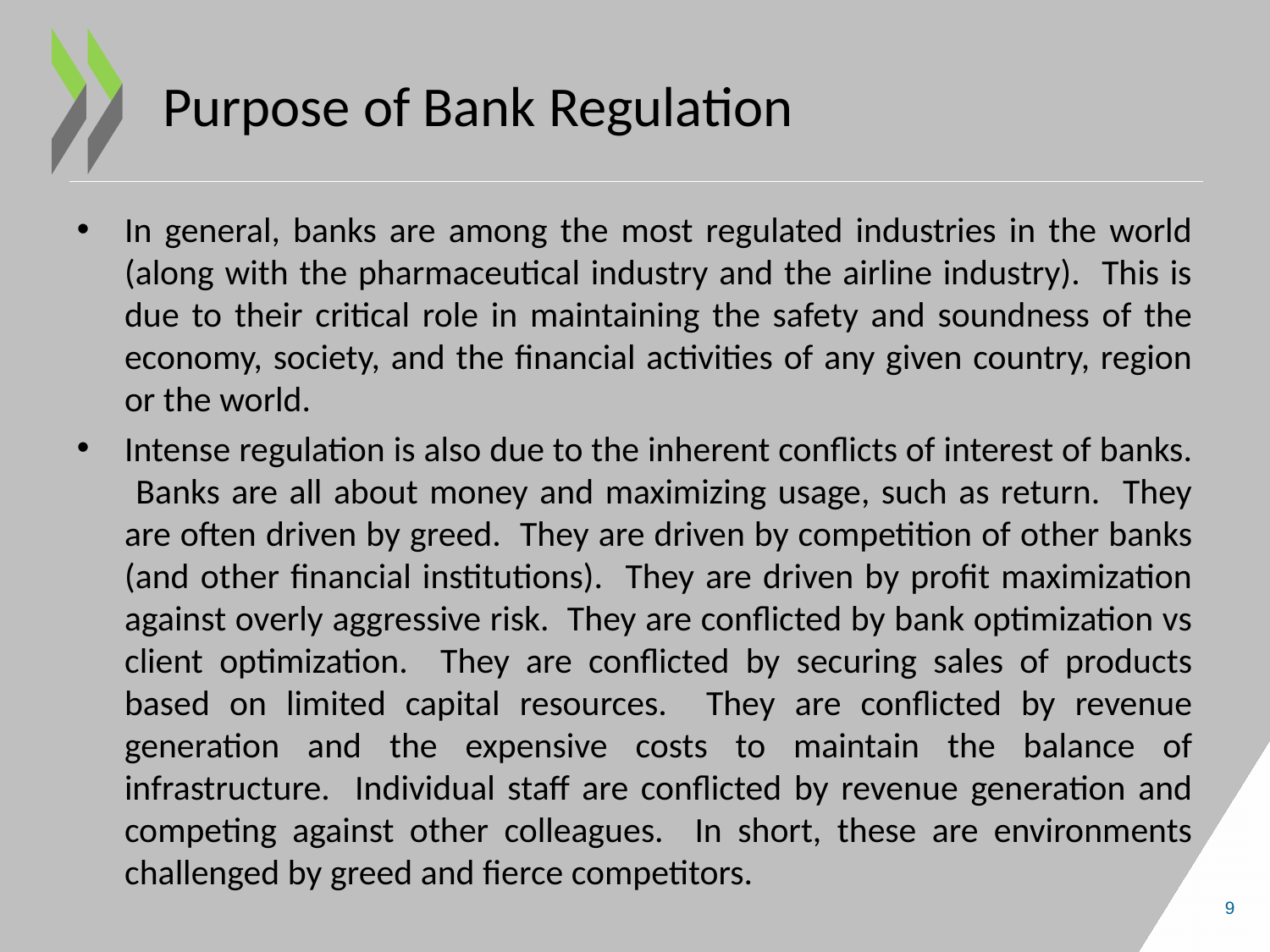

# Purpose of Bank Regulation
In general, banks are among the most regulated industries in the world (along with the pharmaceutical industry and the airline industry).  This is due to their critical role in maintaining the safety and soundness of the economy, society, and the financial activities of any given country, region or the world.
Intense regulation is also due to the inherent conflicts of interest of banks.  Banks are all about money and maximizing usage, such as return.  They are often driven by greed.  They are driven by competition of other banks (and other financial institutions).  They are driven by profit maximization against overly aggressive risk.  They are conflicted by bank optimization vs client optimization.  They are conflicted by securing sales of products based on limited capital resources.  They are conflicted by revenue generation and the expensive costs to maintain the balance of infrastructure.  Individual staff are conflicted by revenue generation and competing against other colleagues.  In short, these are environments challenged by greed and fierce competitors.
9